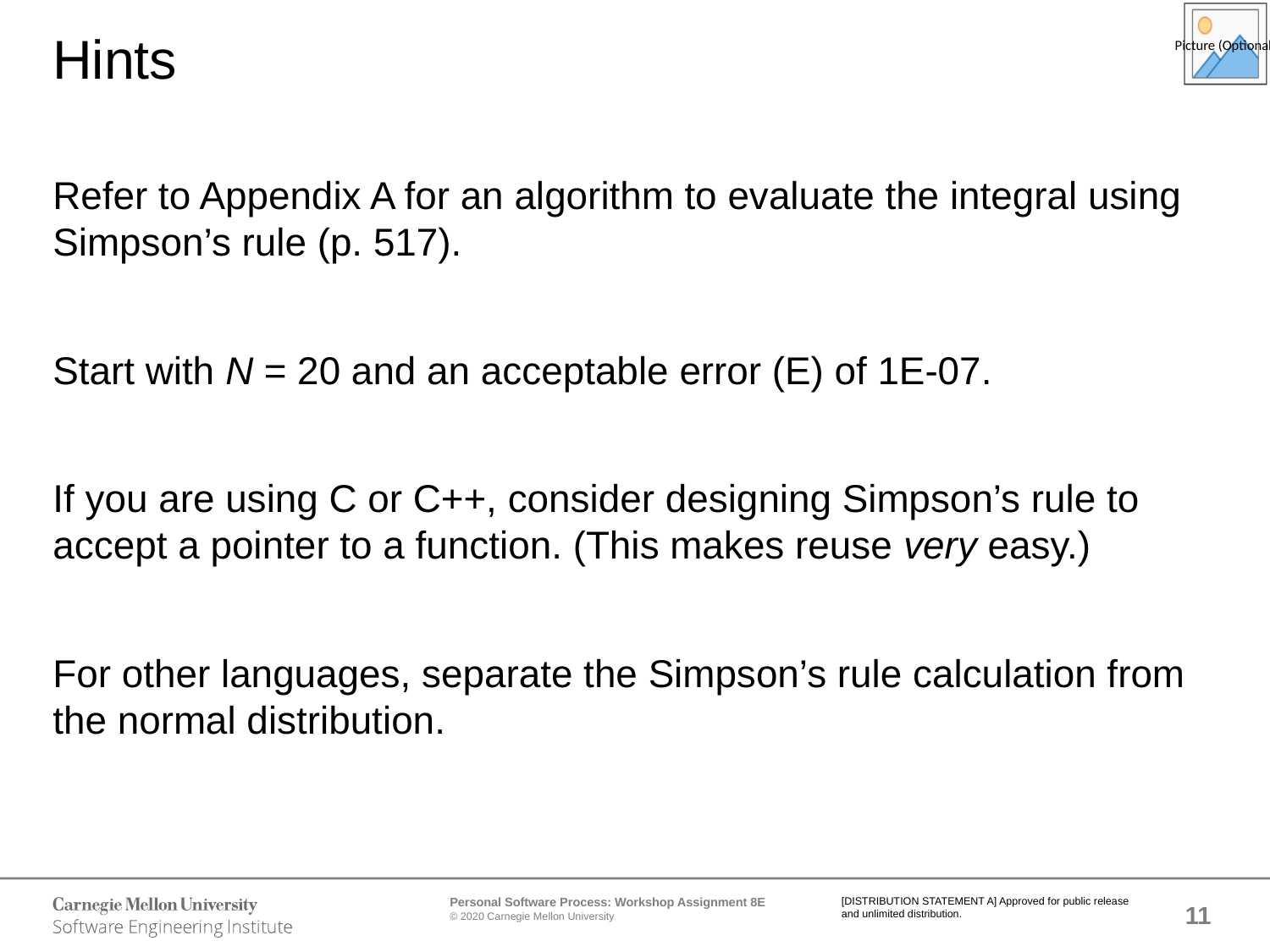

# Hints
Refer to Appendix A for an algorithm to evaluate the integral using Simpson’s rule (p. 517).

Start with N = 20 and an acceptable error (E) of 1E-07.

If you are using C or C++, consider designing Simpson’s rule to accept a pointer to a function. (This makes reuse very easy.)

For other languages, separate the Simpson’s rule calculation from the normal distribution.